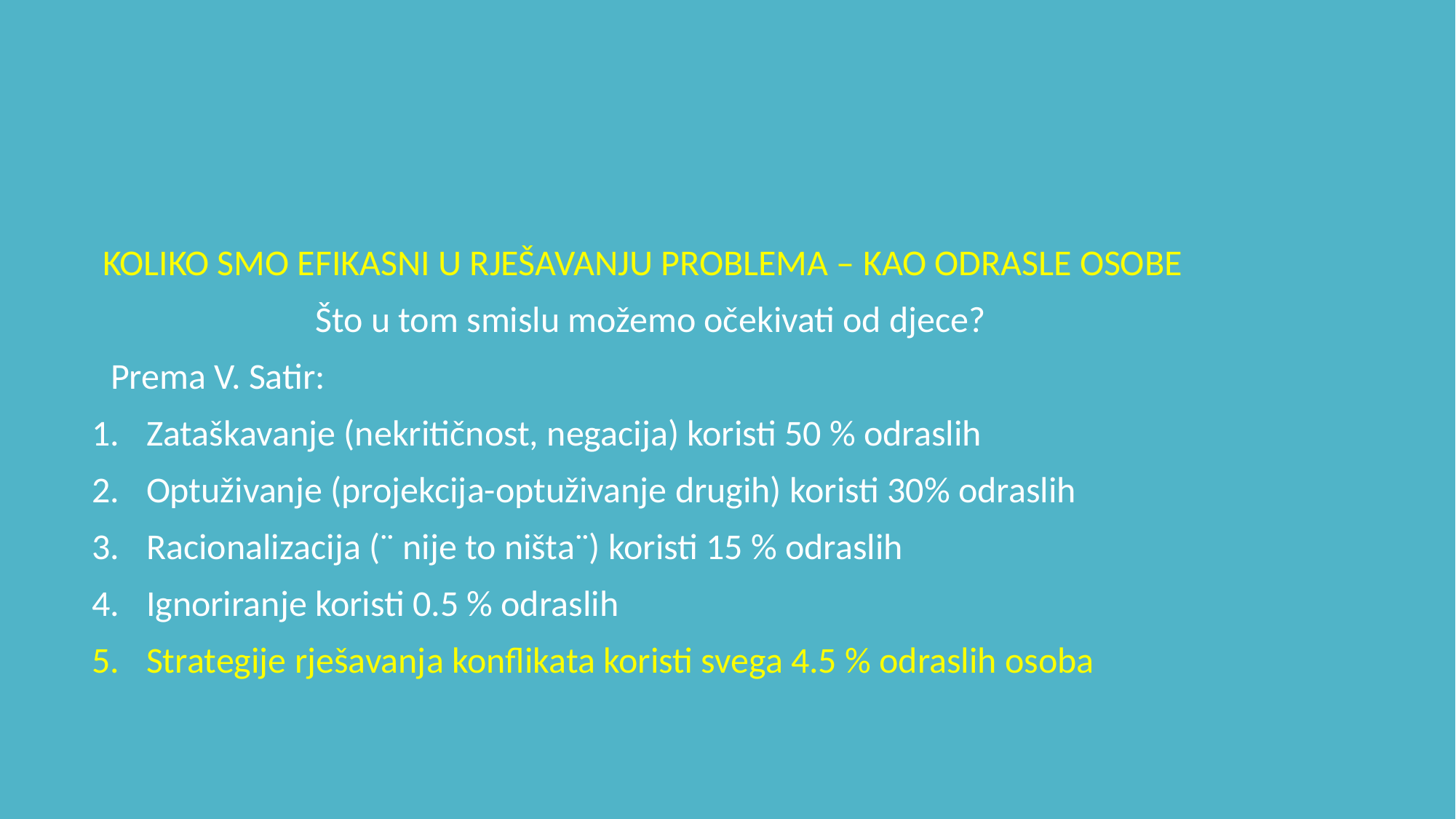

# KOL
KOLIKO SMO EFIKASNI U RJEŠAVANJU PROBLEMA – KAO ODRASLE OSOBE
                          Što u tom smislu možemo očekivati od djece?
 Prema V. Satir:
Zataškavanje (nekritičnost, negacija) koristi 50 % odraslih
Optuživanje (projekcija-optuživanje drugih) koristi 30% odraslih
Racionalizacija (¨ nije to ništa¨) koristi 15 % odraslih
Ignoriranje koristi 0.5 % odraslih
Strategije rješavanja konflikata koristi svega 4.5 % odraslih osoba